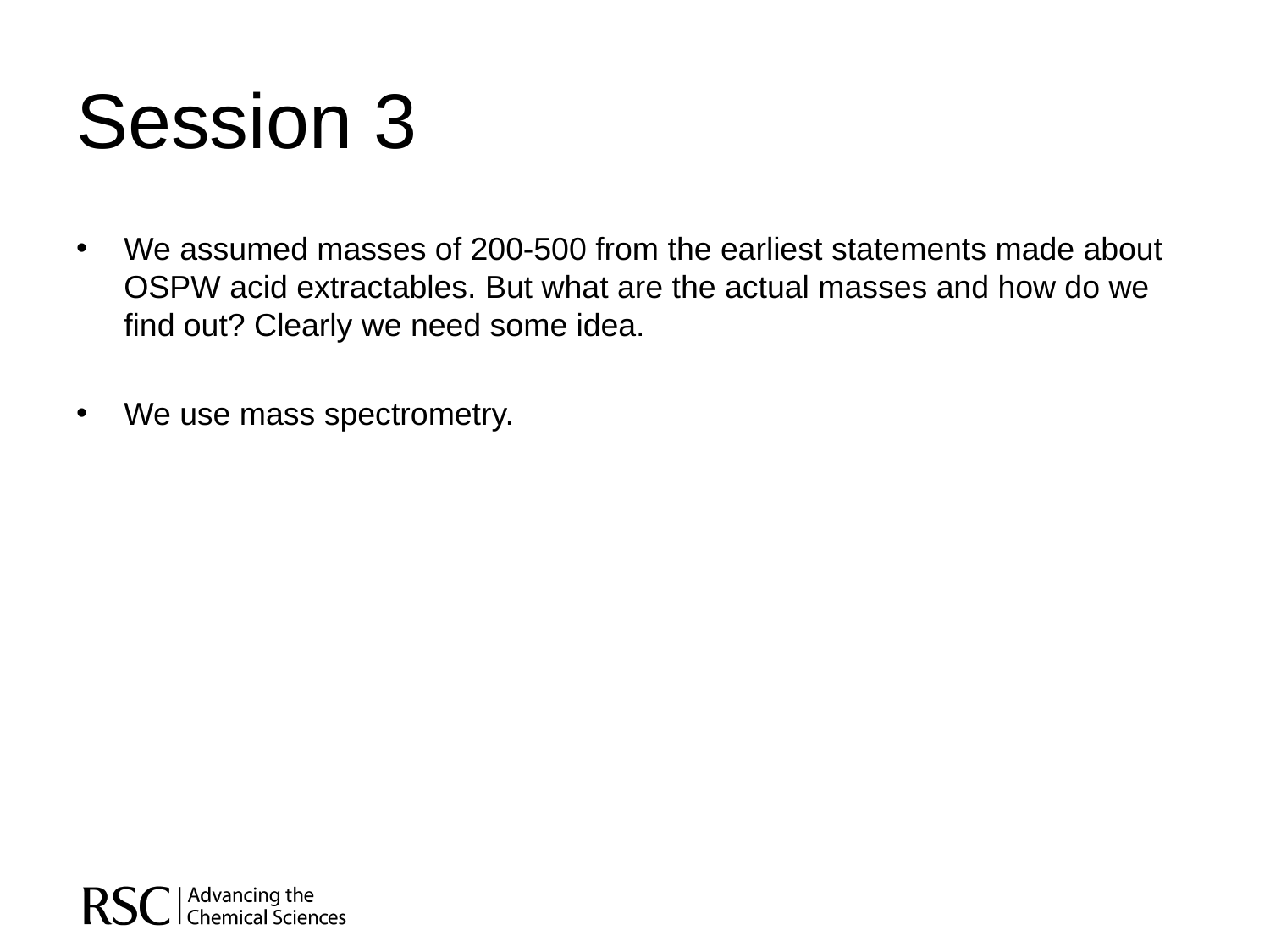

# Session 3
We assumed masses of 200-500 from the earliest statements made about OSPW acid extractables. But what are the actual masses and how do we find out? Clearly we need some idea.

We use mass spectrometry.